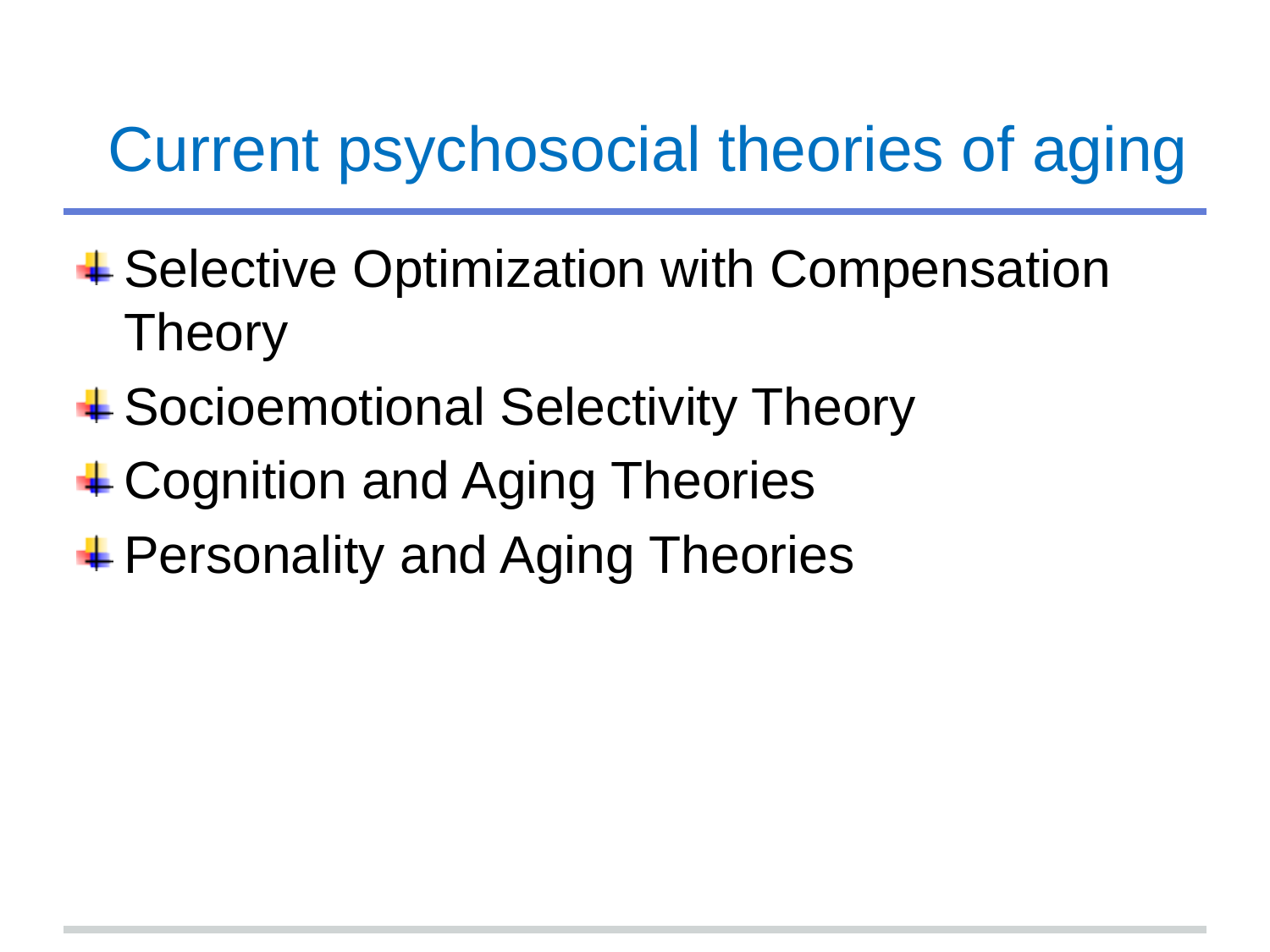

# Current psychosocial theories of aging
Selective Optimization with Compensation Theory
Socioemotional Selectivity Theory
Cognition and Aging Theories
Personality and Aging Theories